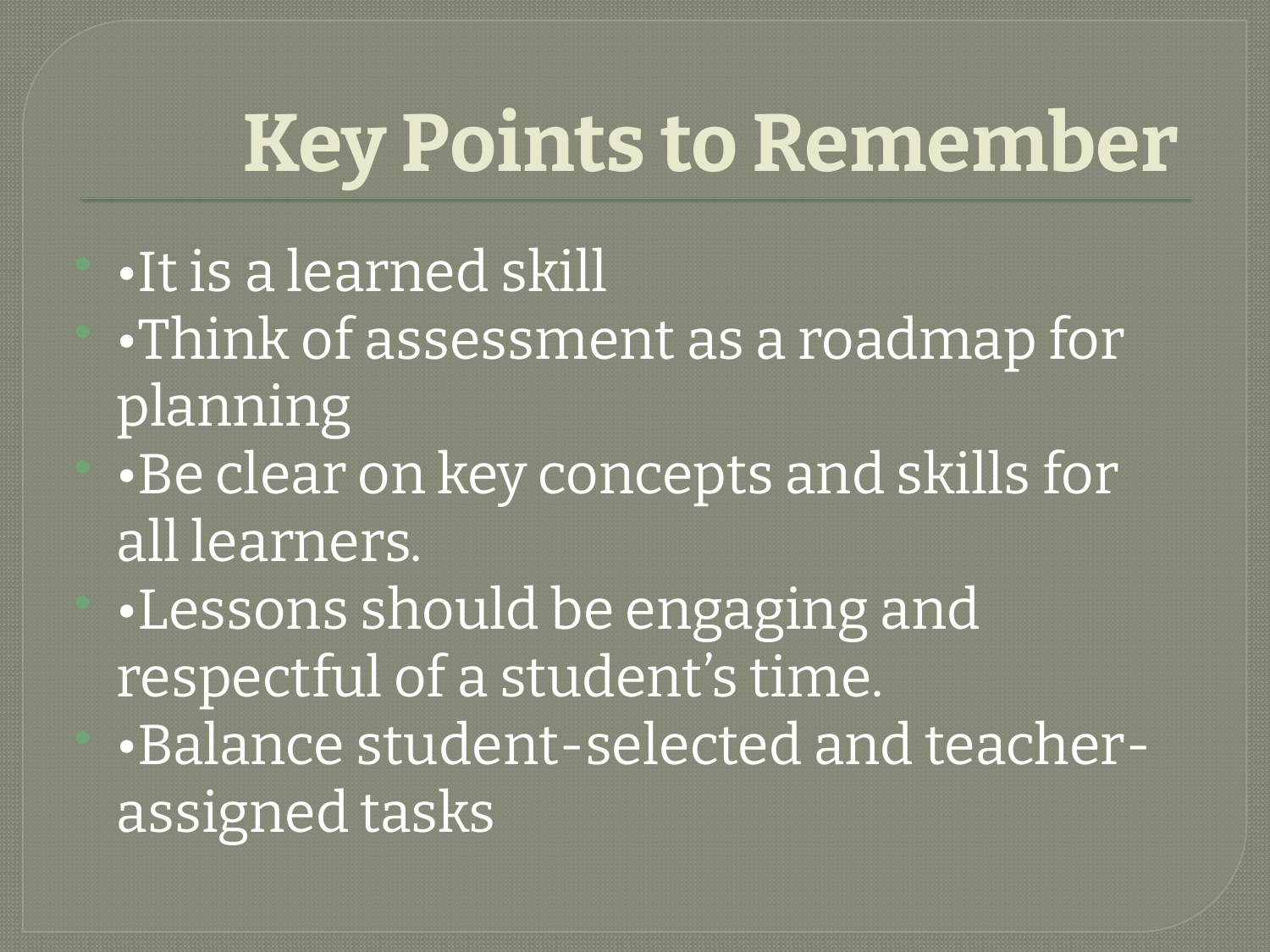

# Key Points to Remember
•It is a learned skill
•Think of assessment as a roadmap for planning
•Be clear on key concepts and skills for all learners.
•Lessons should be engaging and respectful of a student’s time.
•Balance student-selected and teacher-assigned tasks